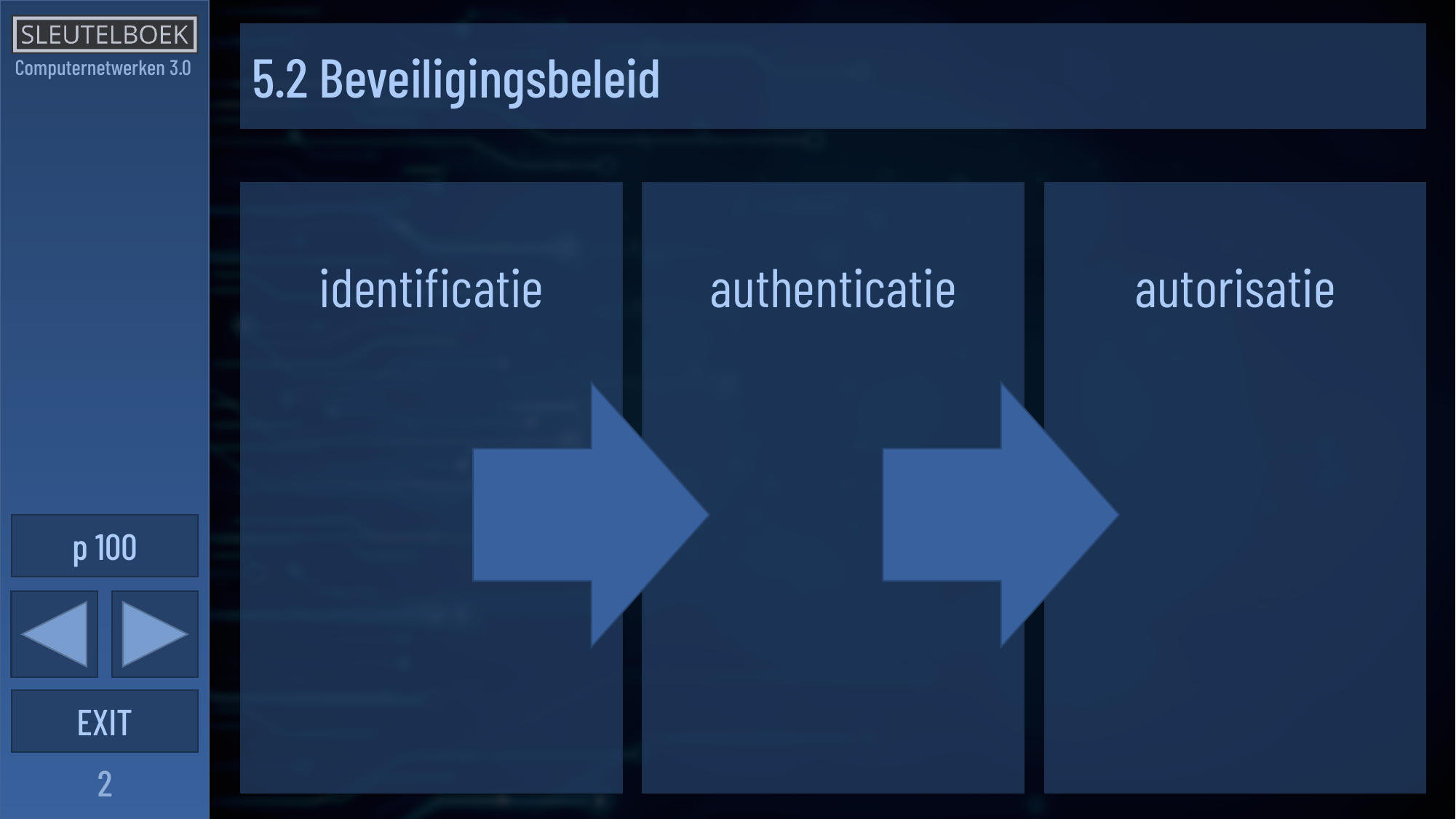

5.2 Beveiligingsbeleid
Computernetwerken 3.0

identificatie

authenticatie

autorisatie

p 100
2